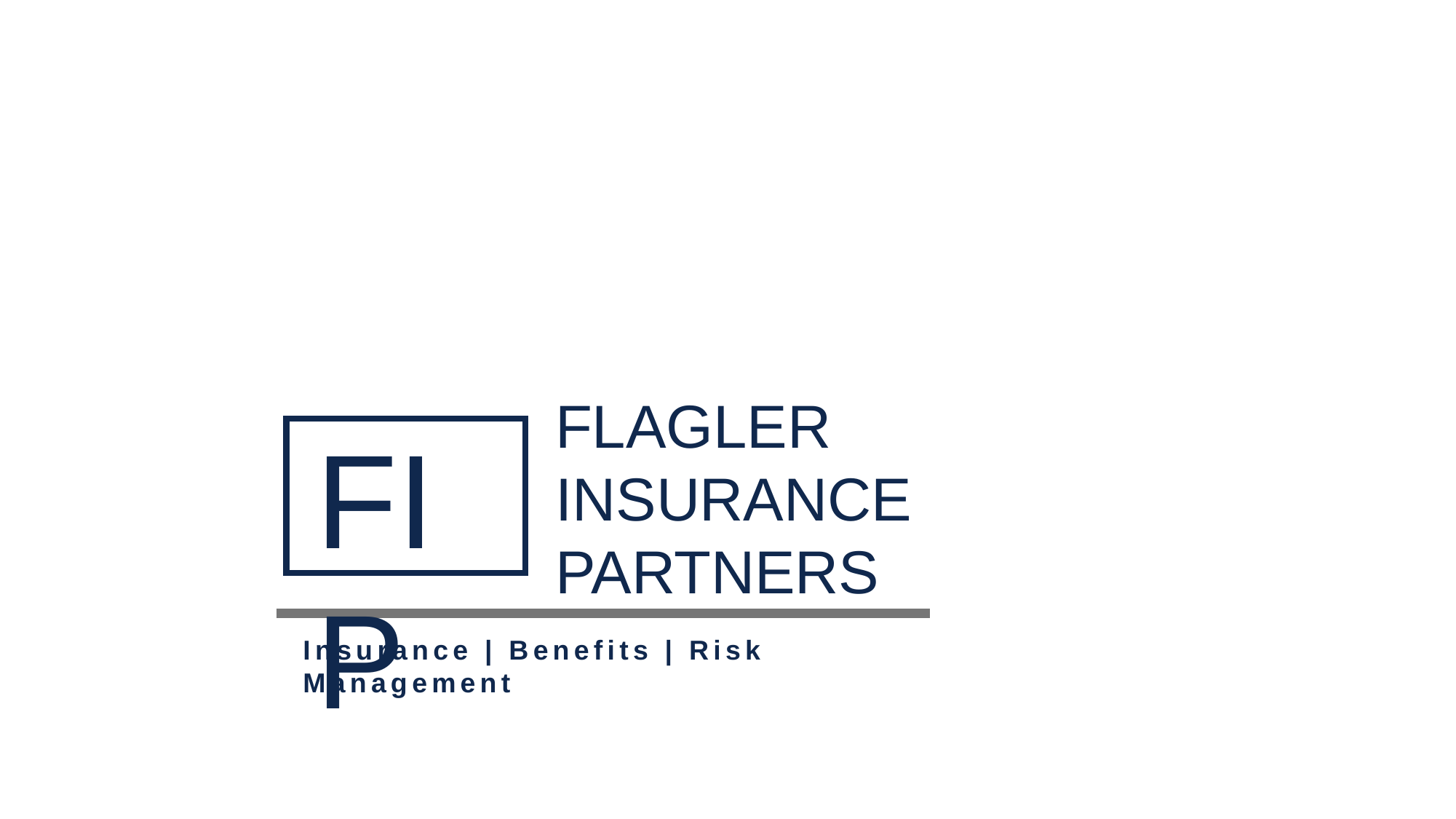

FLAGLER
INSURANCE
PARTNERS
FIP

Insurance | Benefits | Risk Management